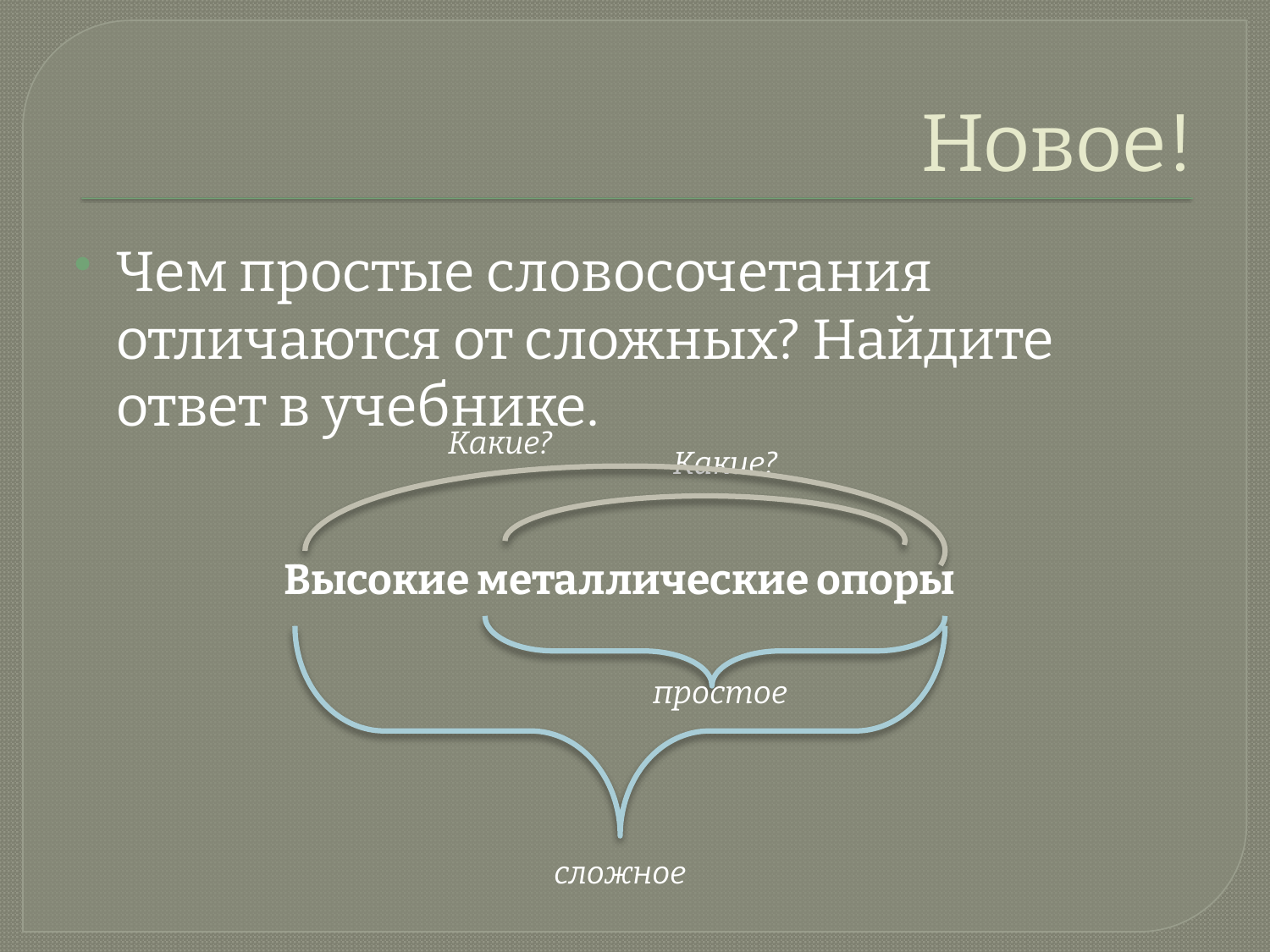

# Новое!
Чем простые словосочетания отличаются от сложных? Найдите ответ в учебнике.

Какие?

Какие?

Высокие металлические опоры
простое
сложное